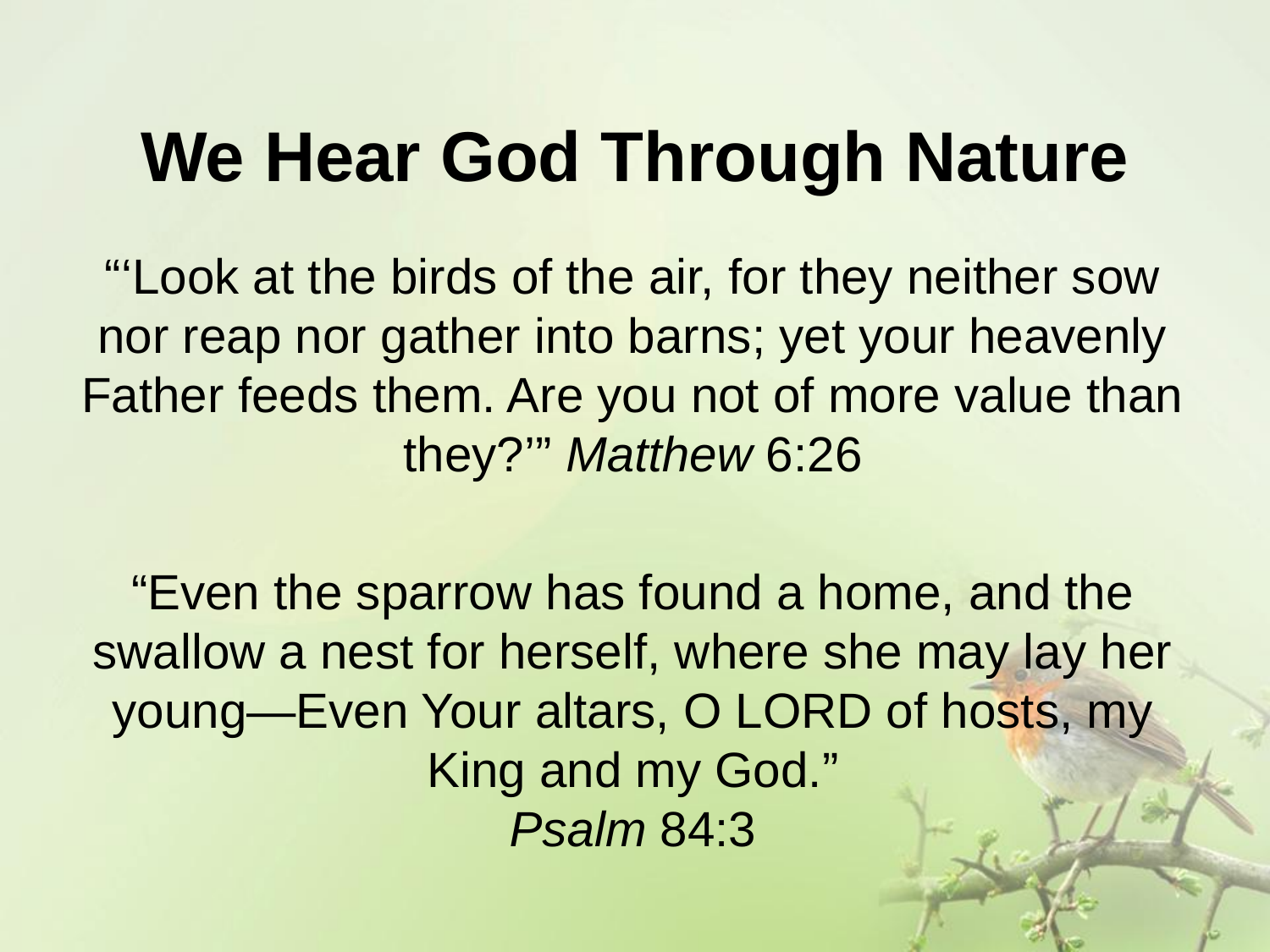

# We Hear God Through Nature
“‘Look at the birds of the air, for they neither sow nor reap nor gather into barns; yet your heavenly Father feeds them. Are you not of more value than they?’” Matthew 6:26

“Even the sparrow has found a home, and the swallow a nest for herself, where she may lay her young—Even Your altars, O LORD of hosts, my King and my God.”
Psalm 84:3